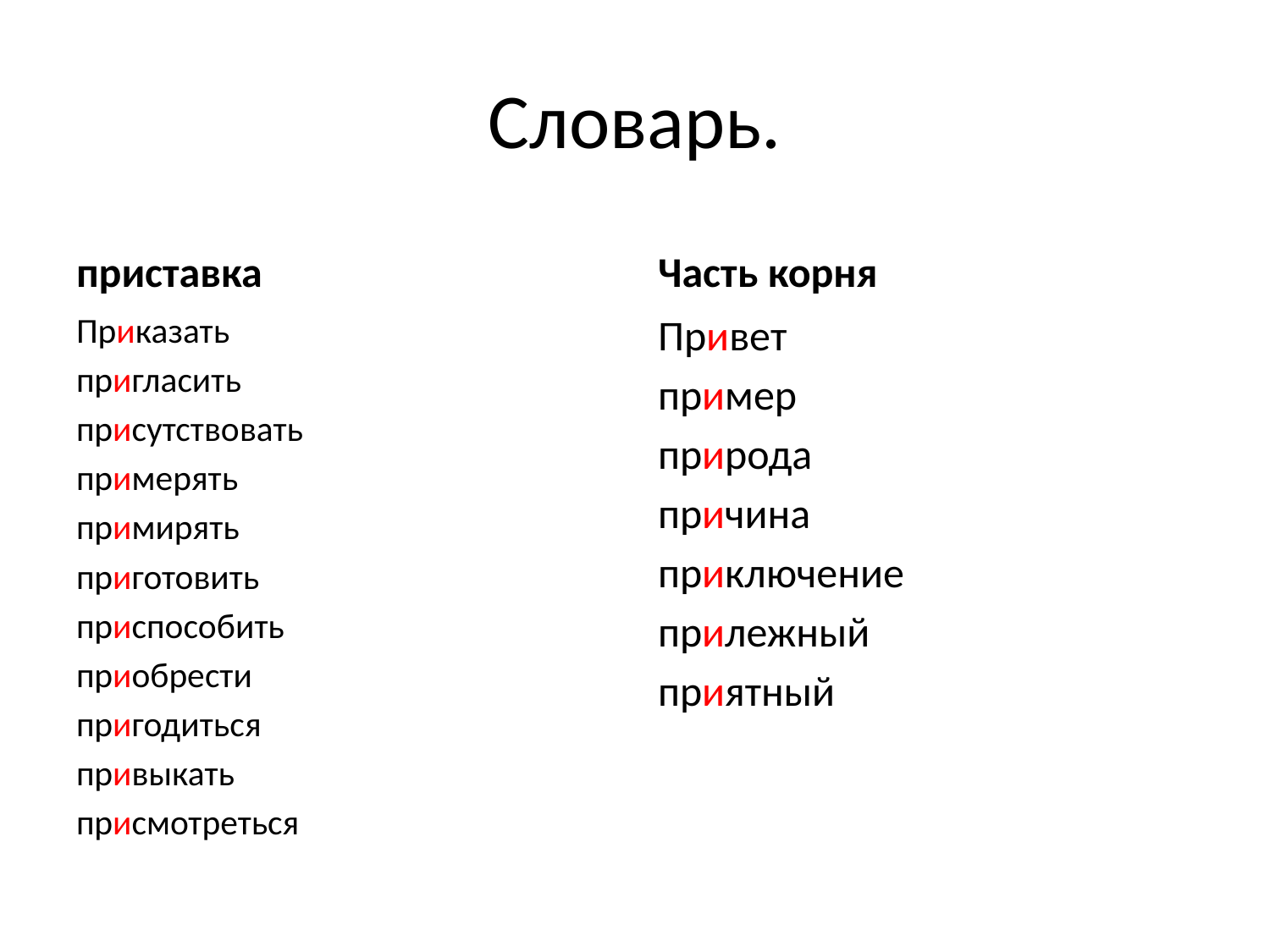

# Словарь.
приставка
Часть корня
Приказать
пригласить
присутствовать
примерять
примирять
приготовить
приспособить
приобрести
пригодиться
привыкать
присмотреться

Привет
пример
природа
причина
приключение
прилежный
приятный